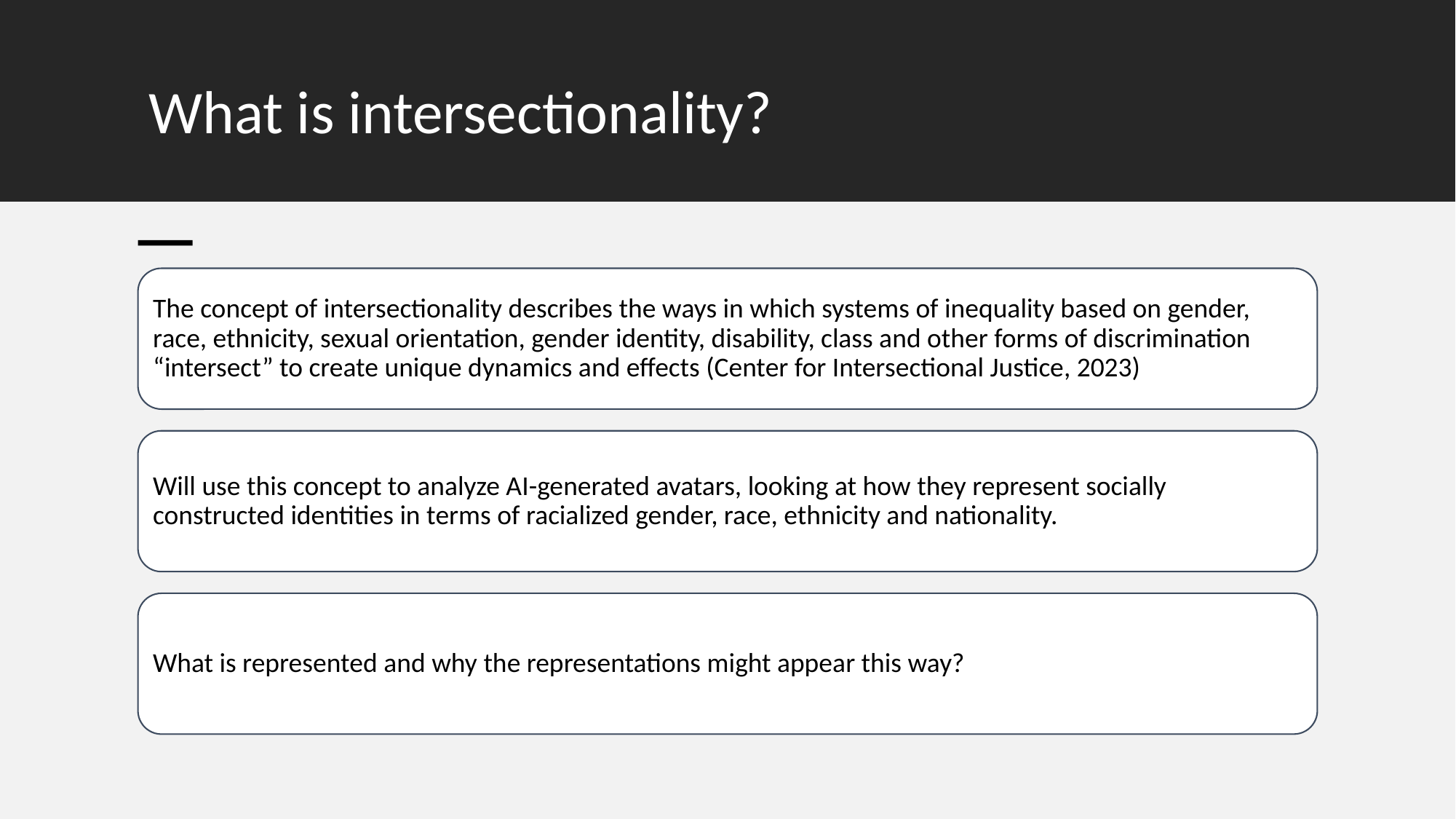

# What is intersectionality?

The concept of intersectionality describes the ways in which systems of inequality based on gender, race, ethnicity, sexual orientation, gender identity, disability, class and other forms of discrimination “intersect” to create unique dynamics and effects (Center for Intersectional Justice, 2023)

Will use this concept to analyze AI-generated avatars, looking at how they represent socially constructed identities in terms of racialized gender, race, ethnicity and nationality.

What is represented and why the representations might appear this way?